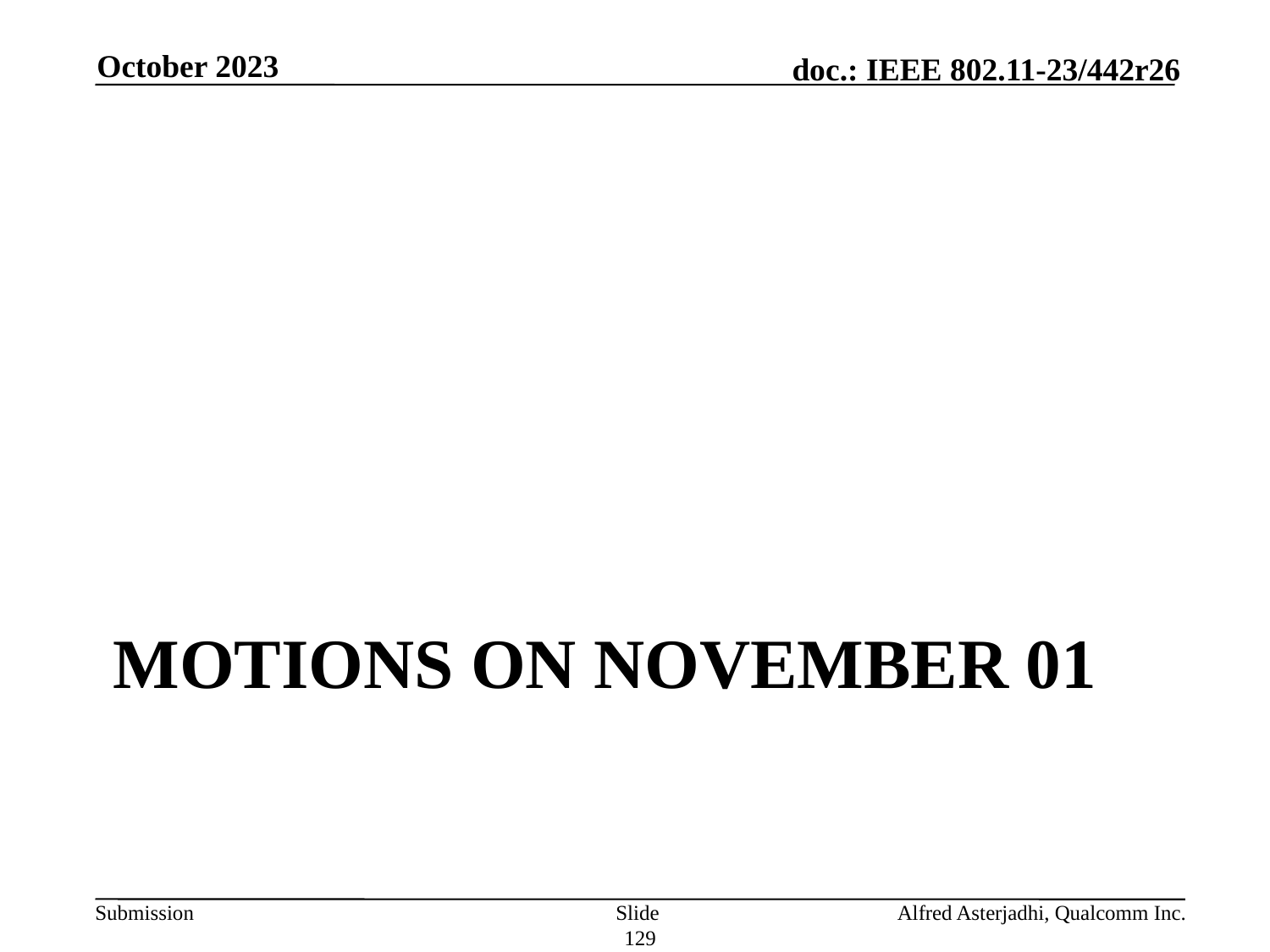

October 2023

# Motions on November 01
Slide 129
Alfred Asterjadhi, Qualcomm Inc.